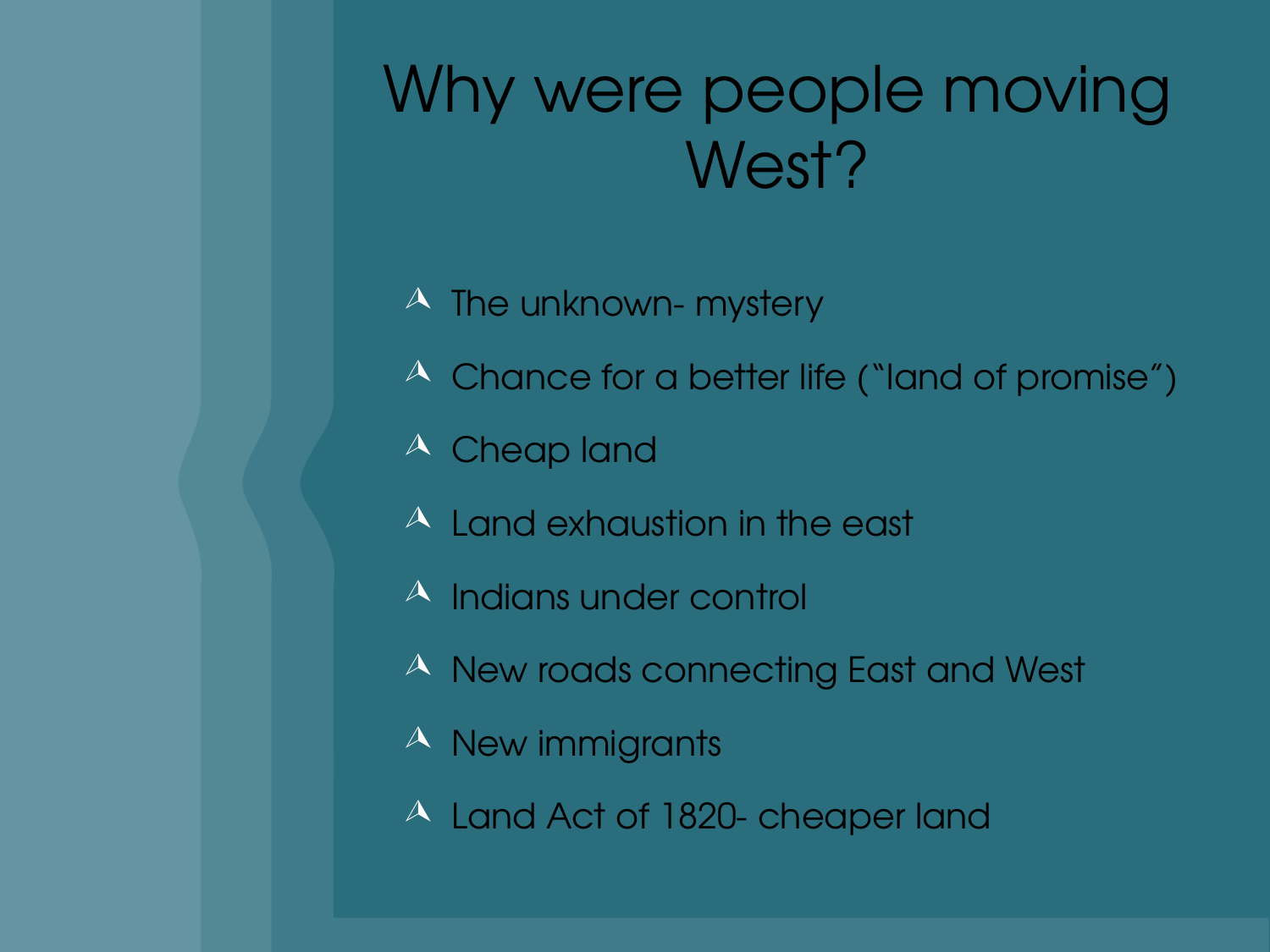

# Why were people moving West?
The unknown- mystery
Chance for a better life (“land of promise”)
Cheap land
Land exhaustion in the east
Indians under control
New roads connecting East and West
New immigrants
Land Act of 1820- cheaper land